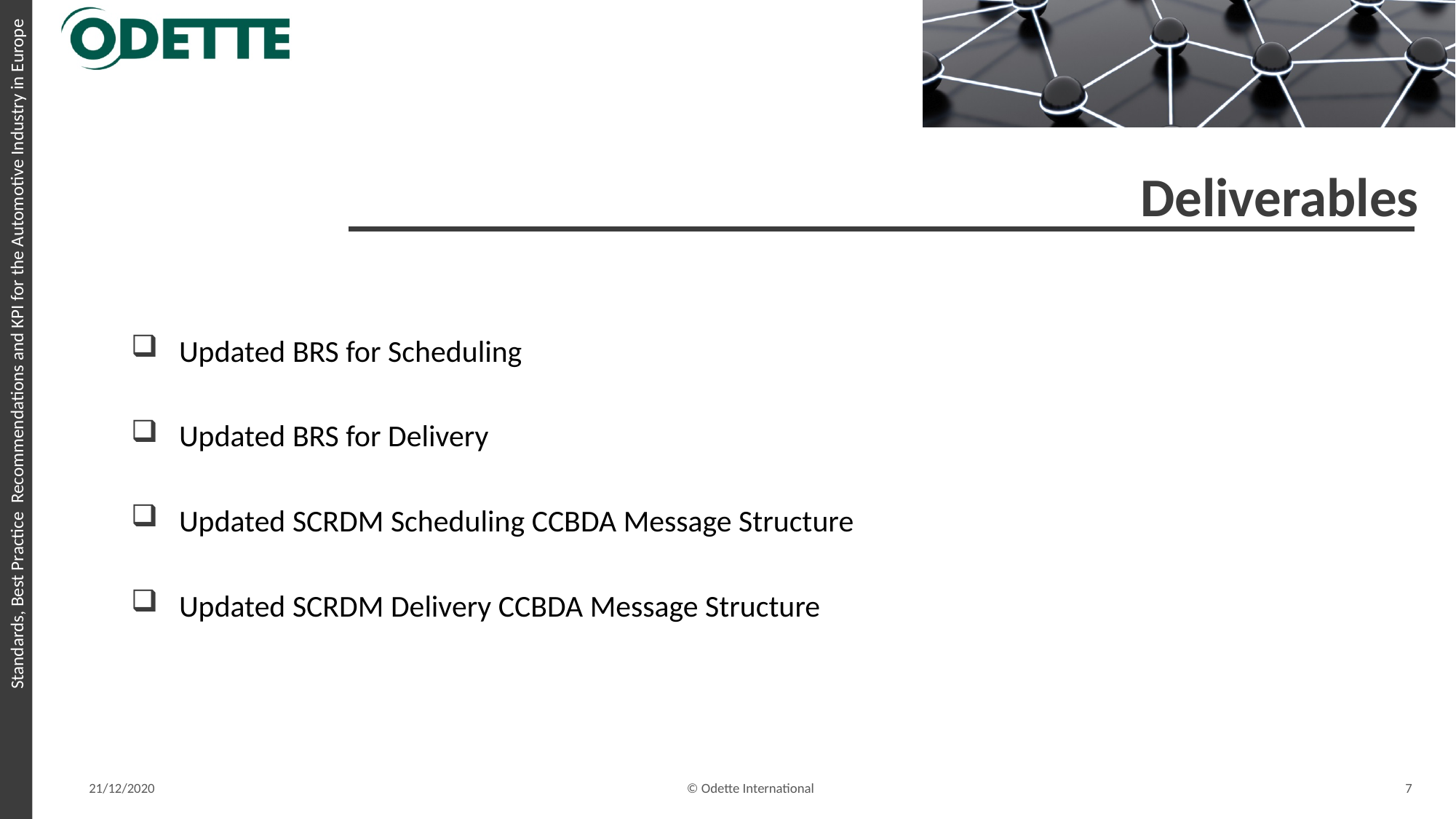

# Deliverables

 Updated BRS for Scheduling

 Updated BRS for Delivery

 Updated SCRDM Scheduling CCBDA Message Structure

 Updated SCRDM Delivery CCBDA Message Structure